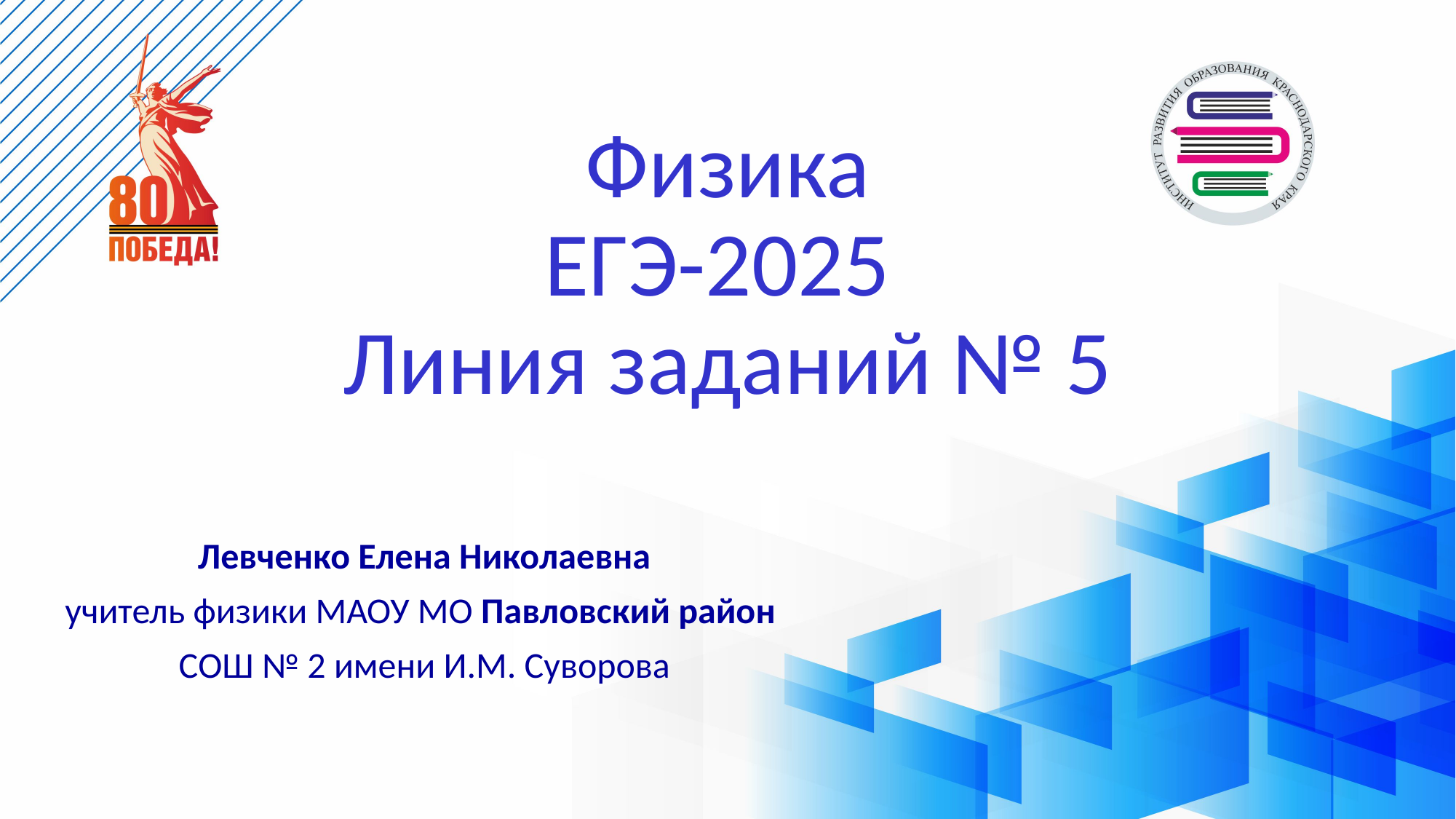

# Физика ЕГЭ-2025 Линия заданий № 5
Левченко Елена Николаевна
учитель физики МАОУ МО Павловский район
СОШ № 2 имени И.М. Суворова